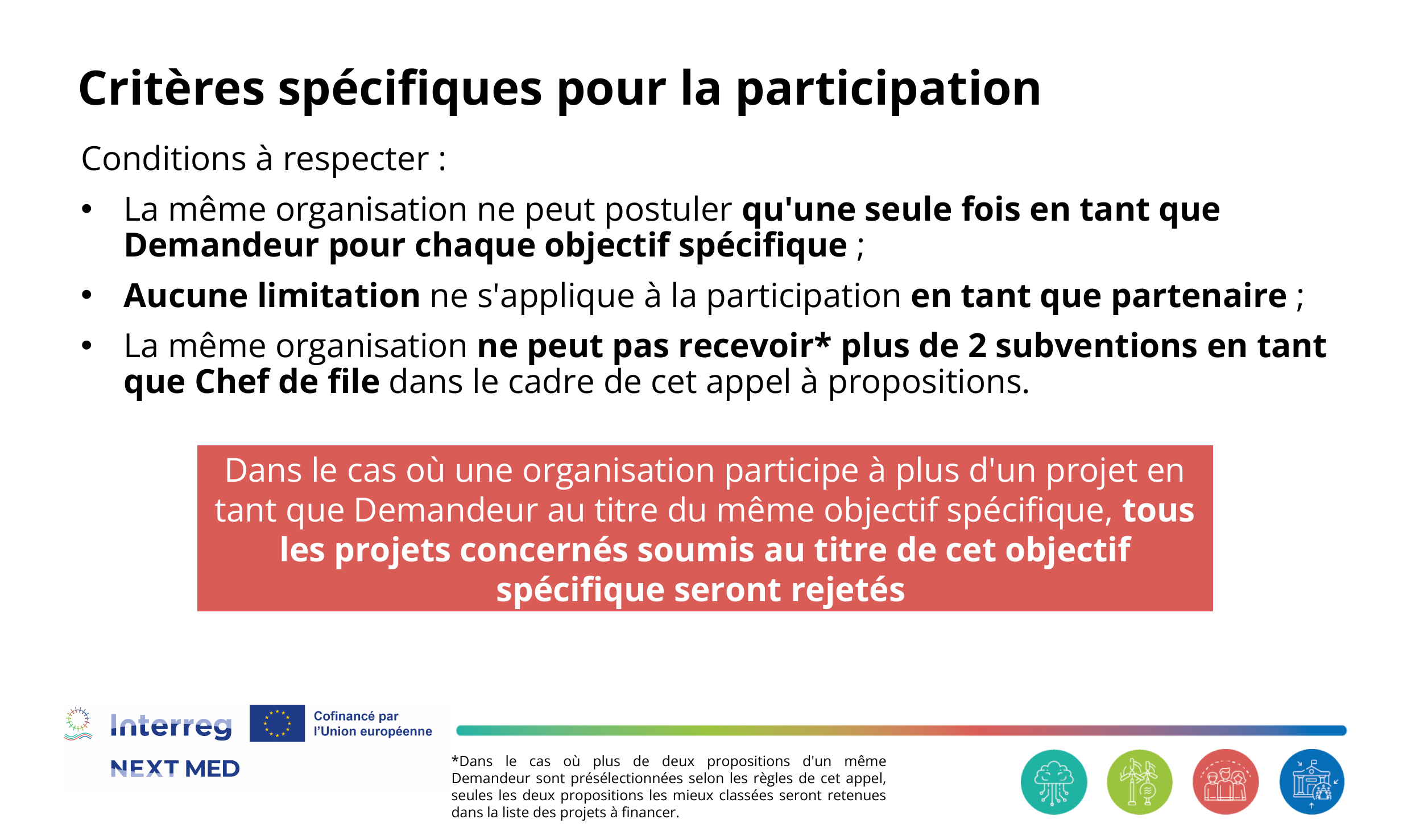

# Critères spécifiques pour la participation
Conditions à respecter :
La même organisation ne peut postuler qu'une seule fois en tant que Demandeur pour chaque objectif spécifique ;
Aucune limitation ne s'applique à la participation en tant que partenaire ;
La même organisation ne peut pas recevoir* plus de 2 subventions en tant que Chef de file dans le cadre de cet appel à propositions.

!

Dans le cas où une organisation participe à plus d'un projet en tant que Demandeur au titre du même objectif spécifique, tous les projets concernés soumis au titre de cet objectif spécifique seront rejetés
*Dans le cas où plus de deux propositions d'un même Demandeur sont présélectionnées selon les règles de cet appel, seules les deux propositions les mieux classées seront retenues dans la liste des projets à financer.